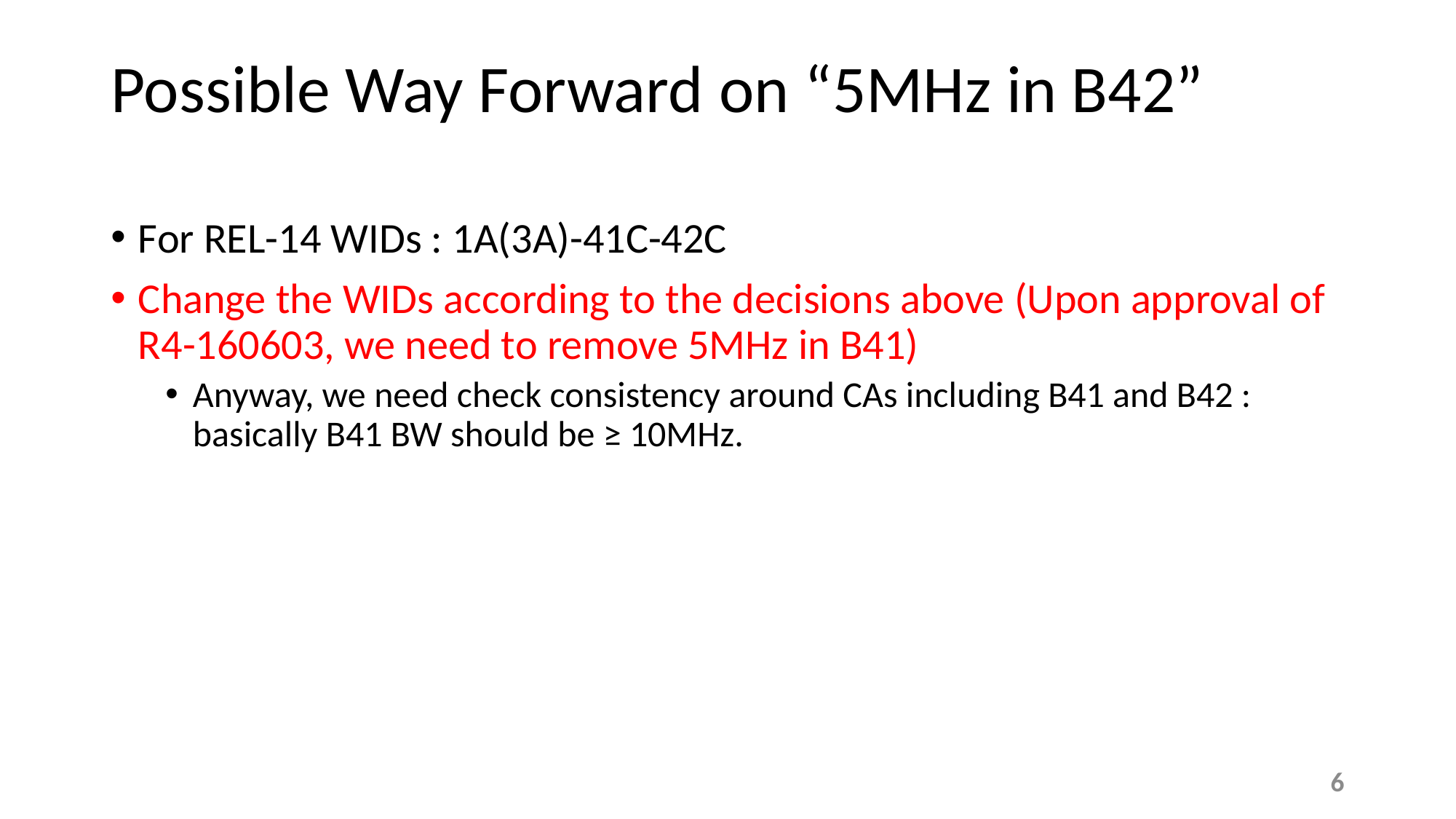

# Possible Way Forward on “5MHz in B42”

For REL-14 WIDs : 1A(3A)-41C-42C
Change the WIDs according to the decisions above (Upon approval of R4-160603, we need to remove 5MHz in B41)
Anyway, we need check consistency around CAs including B41 and B42 : basically B41 BW should be ≥ 10MHz.

6